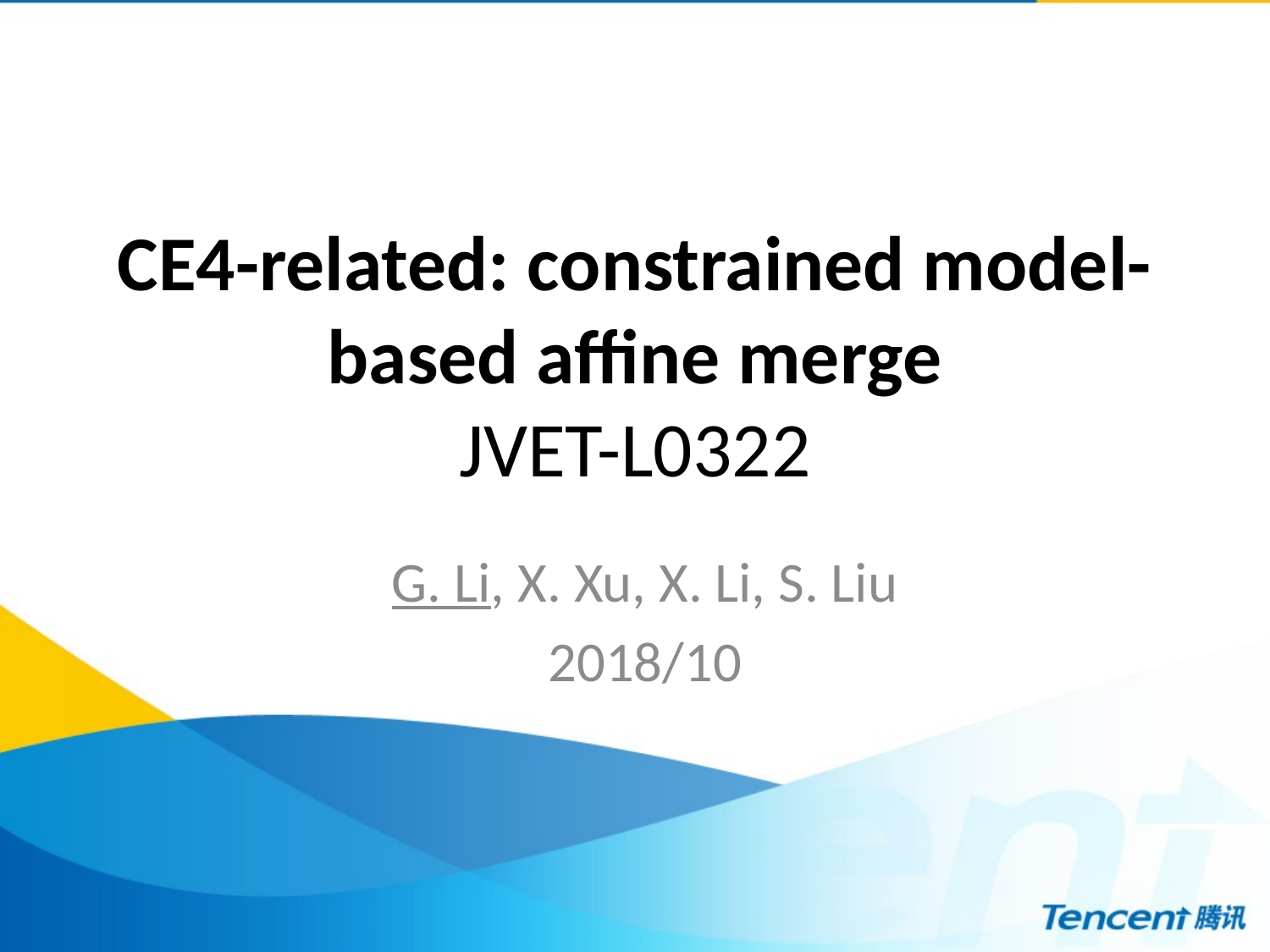

# CE4-related: constrained model-based affine merge JVET-L0322
G. Li, X. Xu, X. Li, S. Liu
2018/10